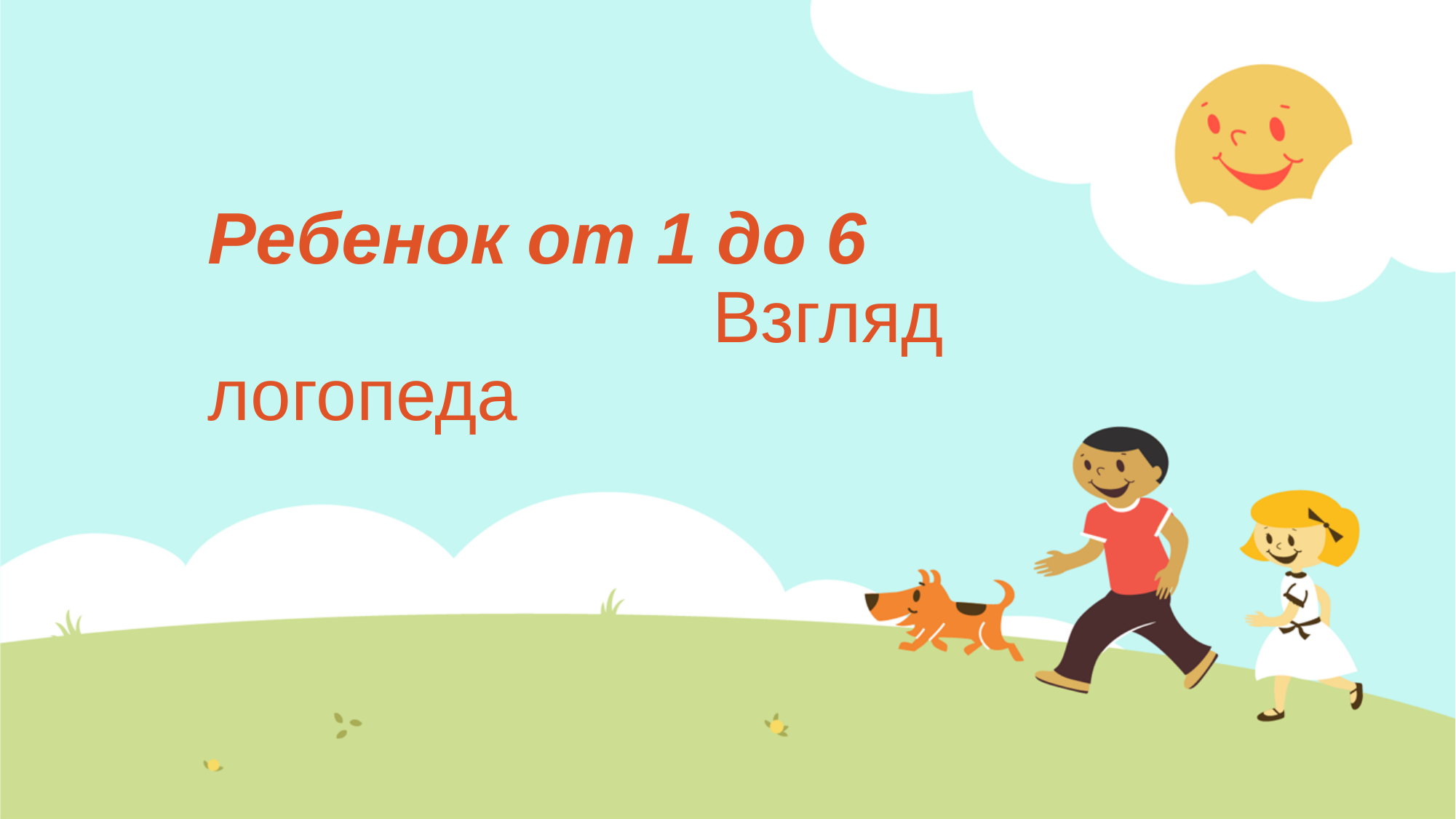

#
Ребенок от 1 до 6                                  Взгляд логопеда